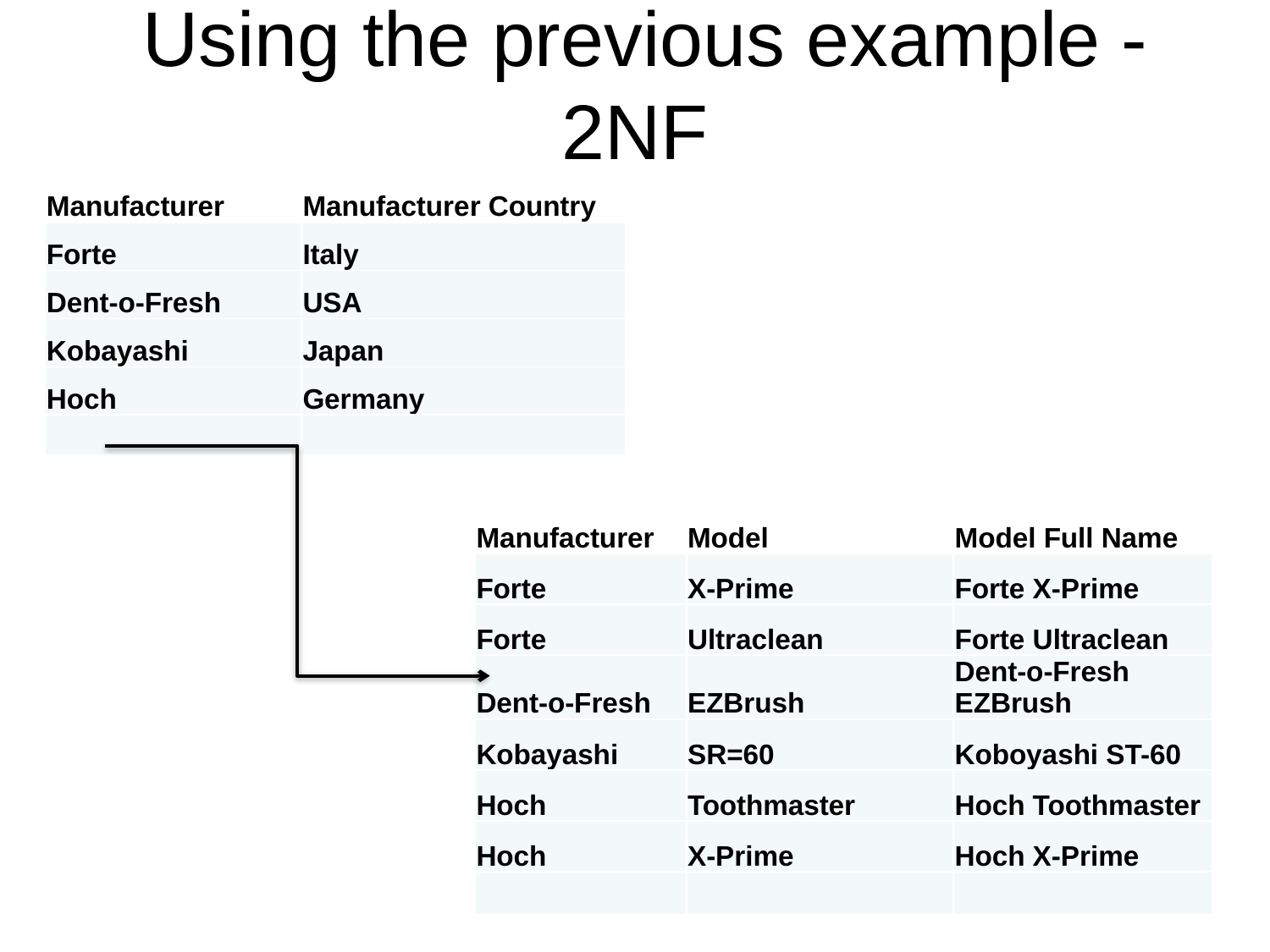

# Using the previous example - 2NF
| Manufacturer | Manufacturer Country |
| --- | --- |
| Forte | Italy |
| Dent-o-Fresh | USA |
| Kobayashi | Japan |
| Hoch | Germany |
|  |  |
| Manufacturer | Model | Model Full Name |
| --- | --- | --- |
| Forte | X-Prime | Forte X-Prime |
| Forte | Ultraclean | Forte Ultraclean |
| Dent-o-Fresh | EZBrush | Dent-o-Fresh EZBrush |
| Kobayashi | SR=60 | Koboyashi ST-60 |
| Hoch | Toothmaster | Hoch Toothmaster |
| Hoch | X-Prime | Hoch X-Prime |
|  |  |  |